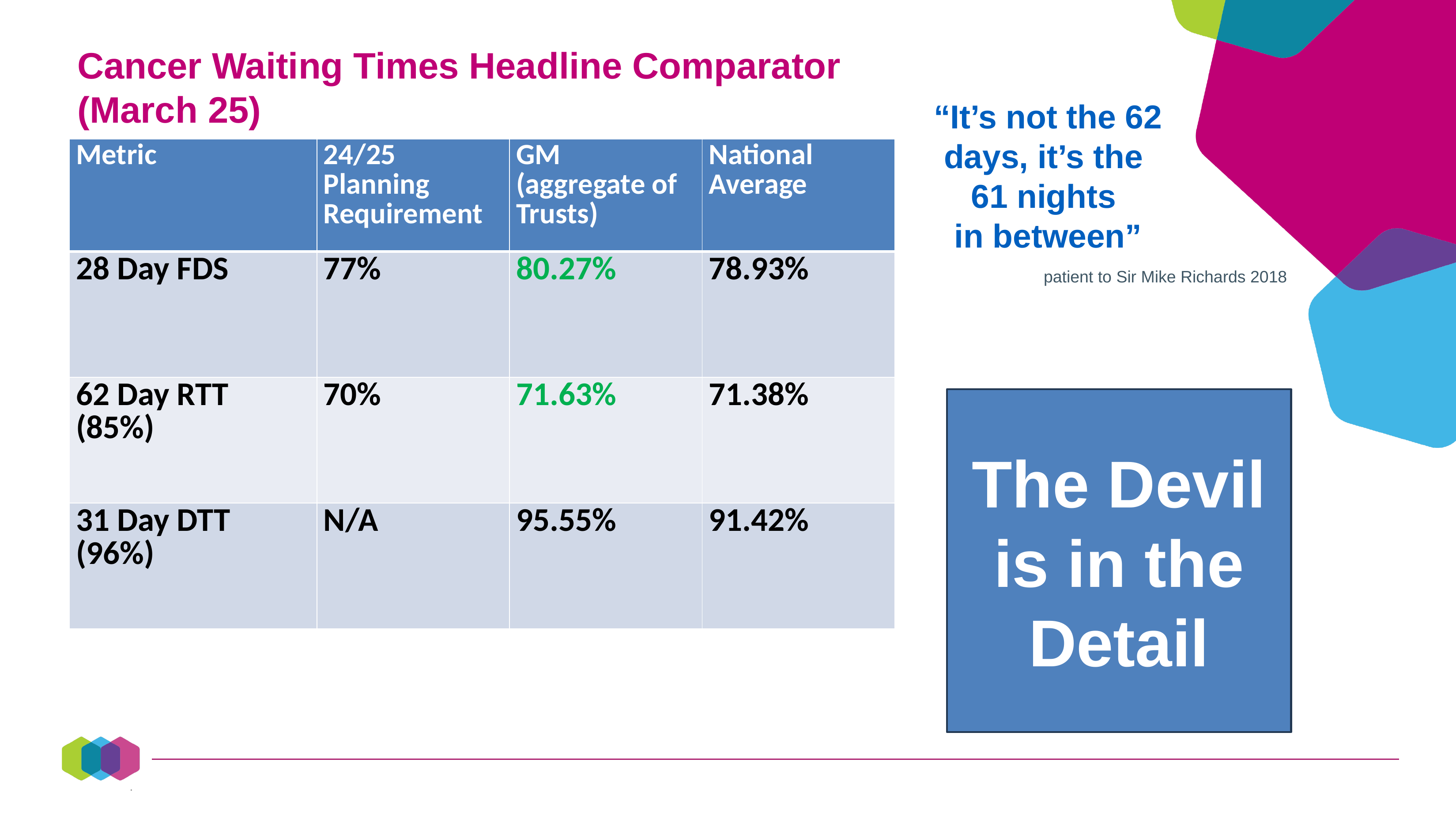

Cancer Waiting Times Headline Comparator (March 25)
“It’s not the 62 days, it’s the
61 nights
in between”
| Metric | 24/25 Planning Requirement | GM (aggregate of Trusts) | National Average |
| --- | --- | --- | --- |
| 28 Day FDS | 77% | 80.27% | 78.93% |
| 62 Day RTT (85%) | 70% | 71.63% | 71.38% |
| 31 Day DTT (96%) | N/A | 95.55% | 91.42% |
patient to Sir Mike Richards 2018
The Devil is in the Detail